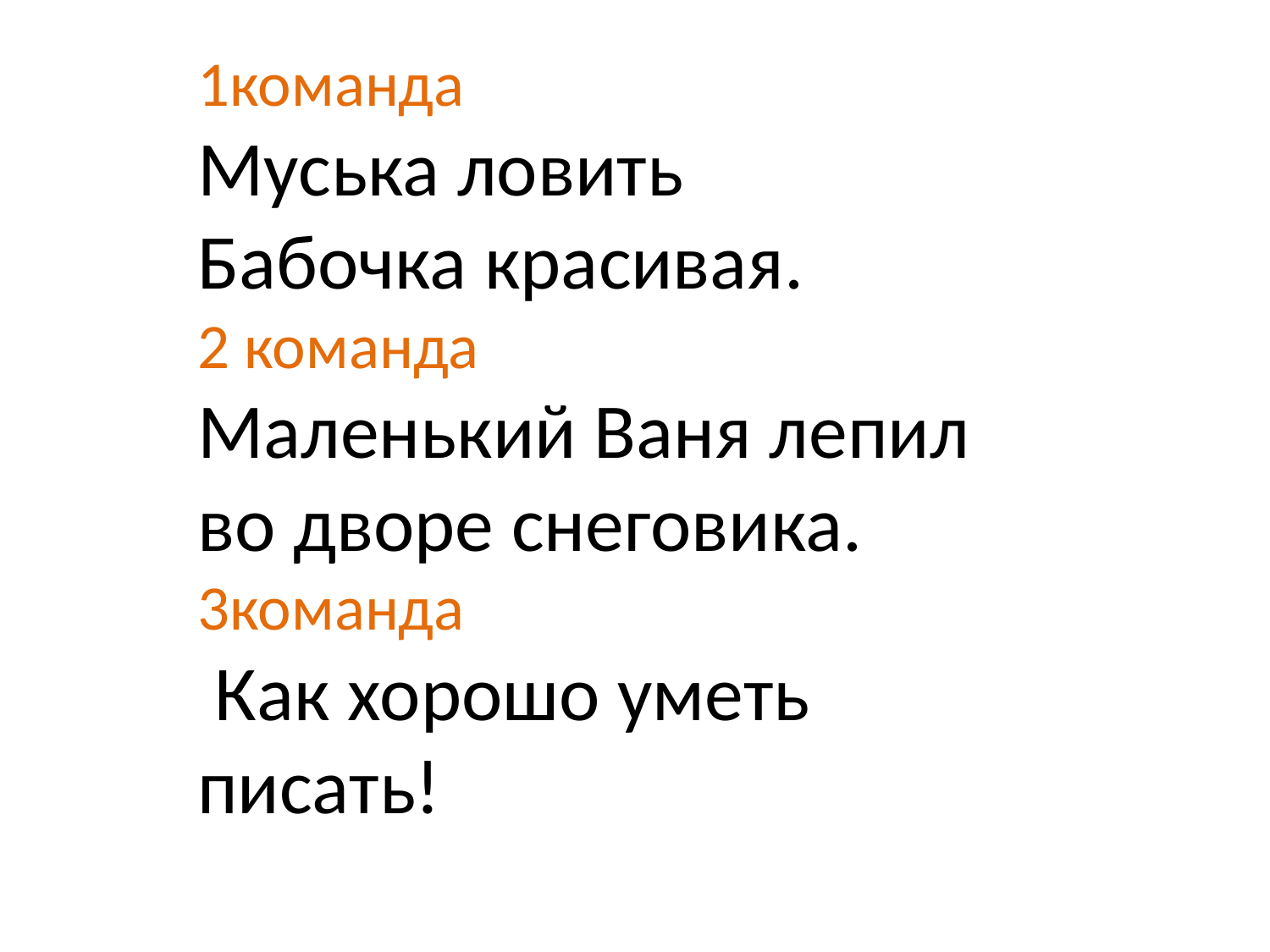

1команда
Муська ловить
Бабочка красивая.
2 команда
Маленький Ваня лепил во дворе снеговика.
3команда
 Как хорошо уметь писать!